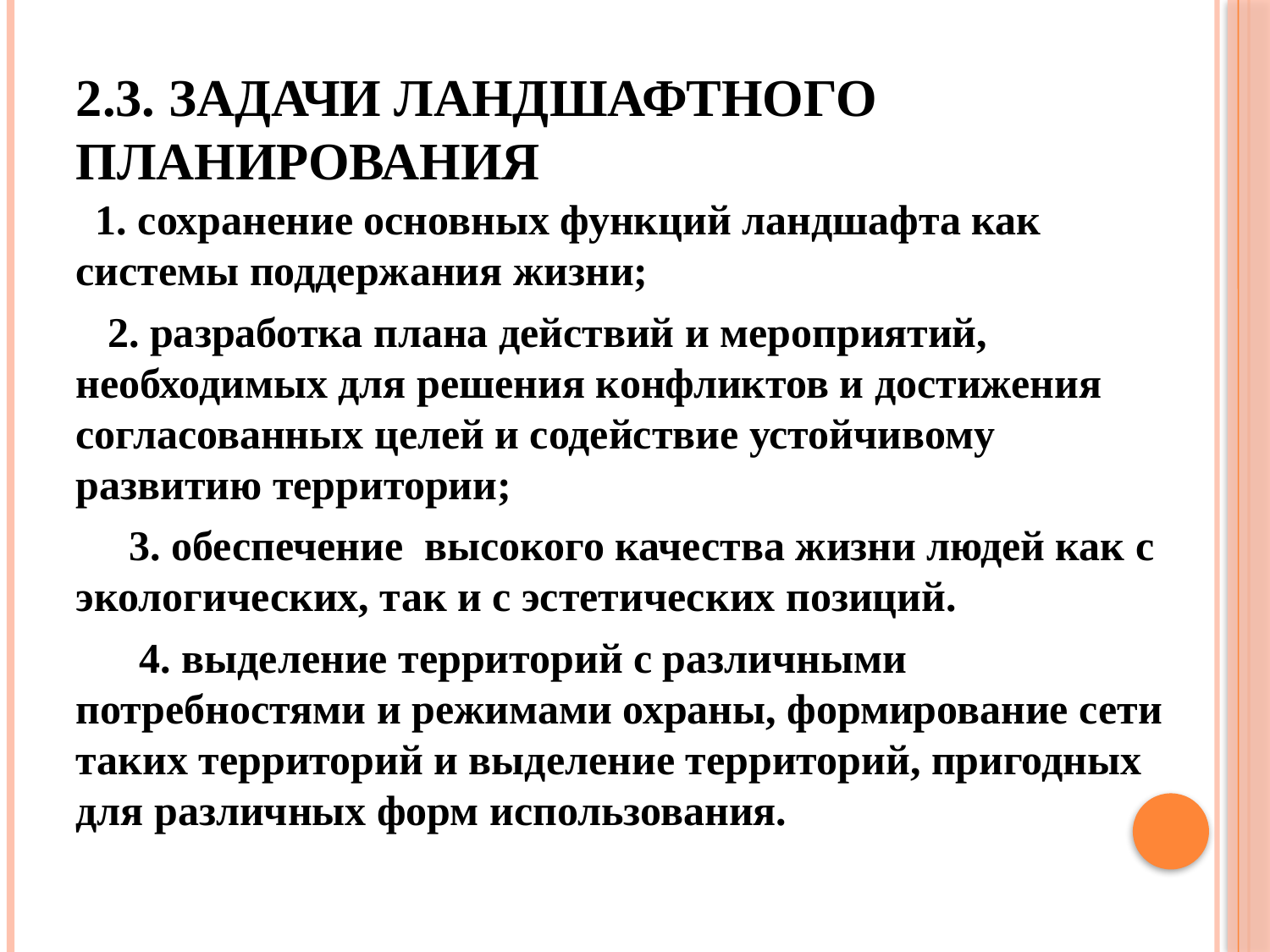

# 2.3. Задачи ландшафтного планирования
  1. сохранение основных функций ландшафта как системы поддержания жизни;
   2. разработка плана действий и мероприятий, необходимых для решения конфликтов и достижения согласованных целей и содействие устойчивому развитию территории;
     3. обеспечение  высокого качества жизни людей как с экологических, так и с эстетических позиций.
      4. выделение территорий с различными потребностями и режимами охраны, формирование сети таких территорий и выделение территорий, пригодных для различных форм использования.